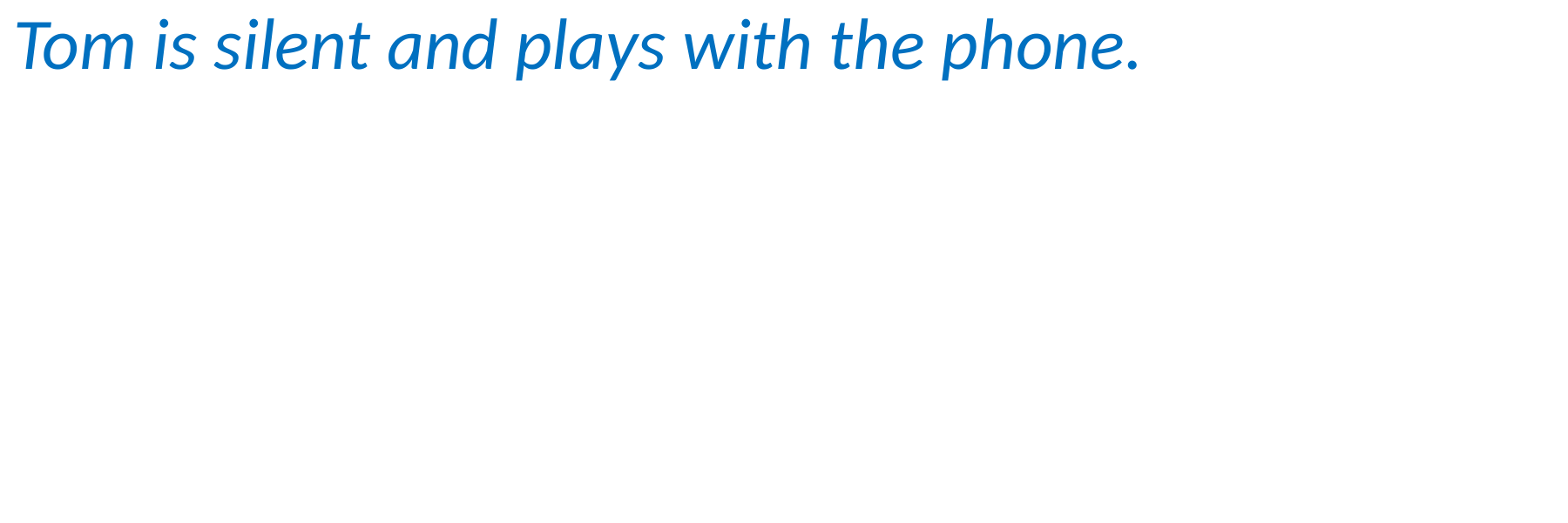

Tom is silent and plays with the phone.